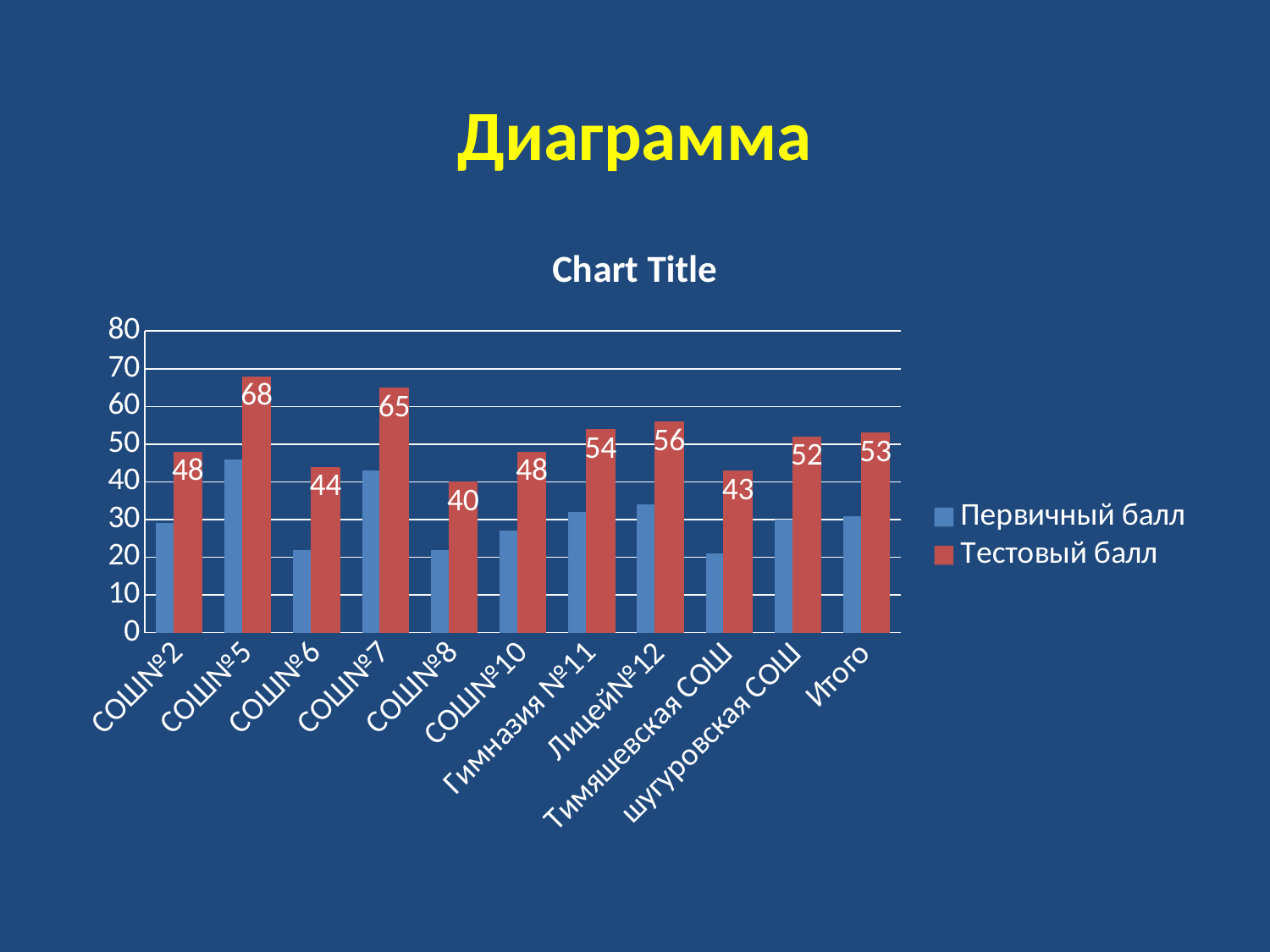

# Диаграмма

### Chart:

| Category | Первичный балл | Тестовый балл |
|---|---|---|
| СОШ№2 | 29.0 | 48.0 |
| СОШ№5 | 46.0 | 68.0 |
| СОШ№6 | 22.0 | 44.0 |
| СОШ№7 | 43.0 | 65.0 |
| СОШ№8 | 22.0 | 40.0 |
| СОШ№10 | 27.0 | 48.0 |
| Гимназия №11 | 32.0 | 54.0 |
| Лицей№12 | 34.0 | 56.0 |
| Тимяшевская СОШ | 21.0 | 43.0 |
| шугуровская СОШ | 30.0 | 52.0 |
| Итого | 31.0 | 53.0 |